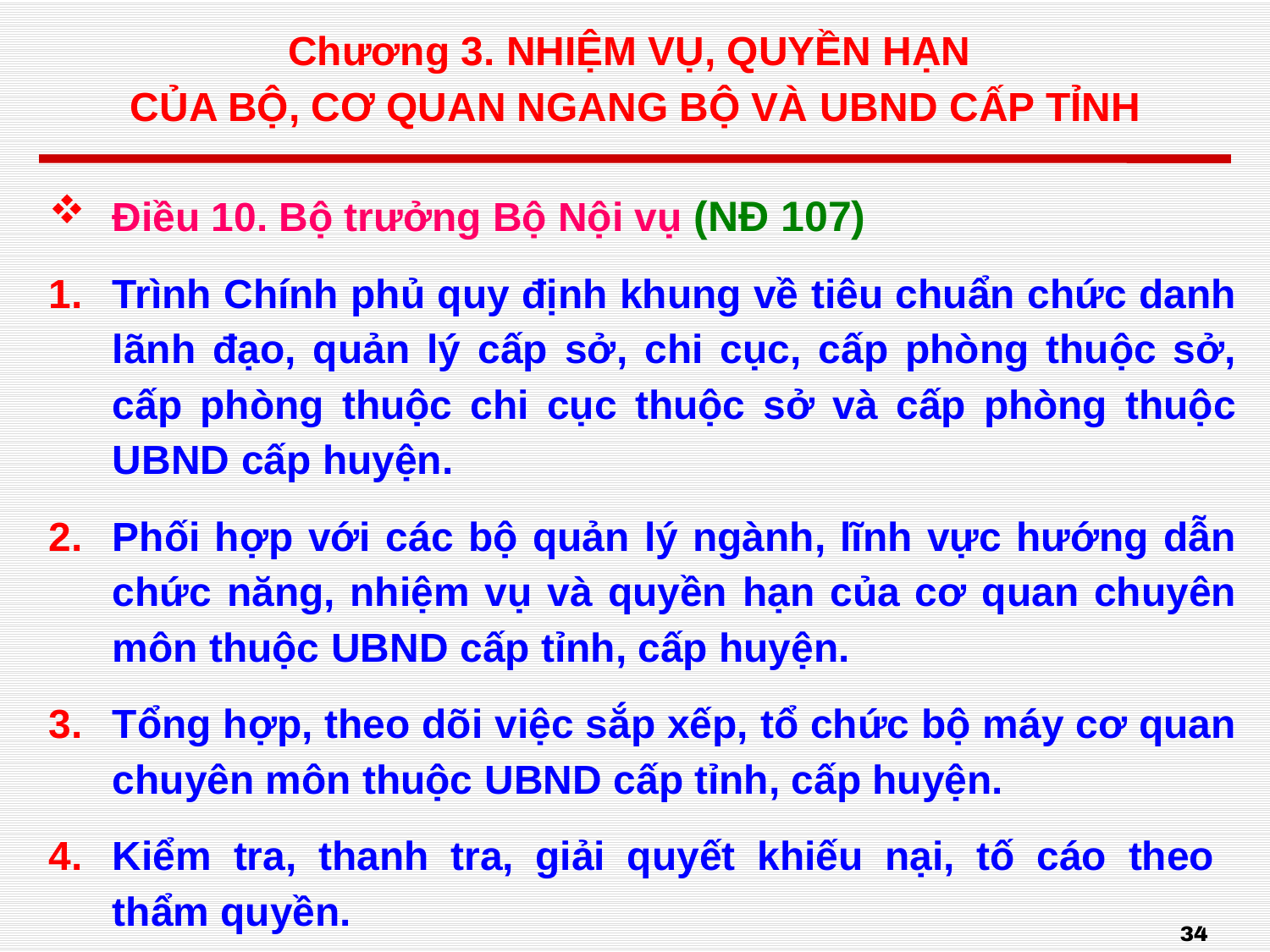

# Chương 3. NHIỆM VỤ, QUYỀN HẠN CỦA BỘ, CƠ QUAN NGANG BỘ VÀ UBND CẤP TỈNH
Điều 10. Bộ trưởng Bộ Nội vụ (NĐ 107)
Trình Chính phủ quy định khung về tiêu chuẩn chức danh lãnh đạo, quản lý cấp sở, chi cục, cấp phòng thuộc sở, cấp phòng thuộc chi cục thuộc sở và cấp phòng thuộc UBND cấp huyện.
Phối hợp với các bộ quản lý ngành, lĩnh vực hướng dẫn chức năng, nhiệm vụ và quyền hạn của cơ quan chuyên môn thuộc UBND cấp tỉnh, cấp huyện.
Tổng hợp, theo dõi việc sắp xếp, tổ chức bộ máy cơ quan chuyên môn thuộc UBND cấp tỉnh, cấp huyện.
Kiểm tra, thanh tra, giải quyết khiếu nại, tố cáo theo
thẩm quyền.